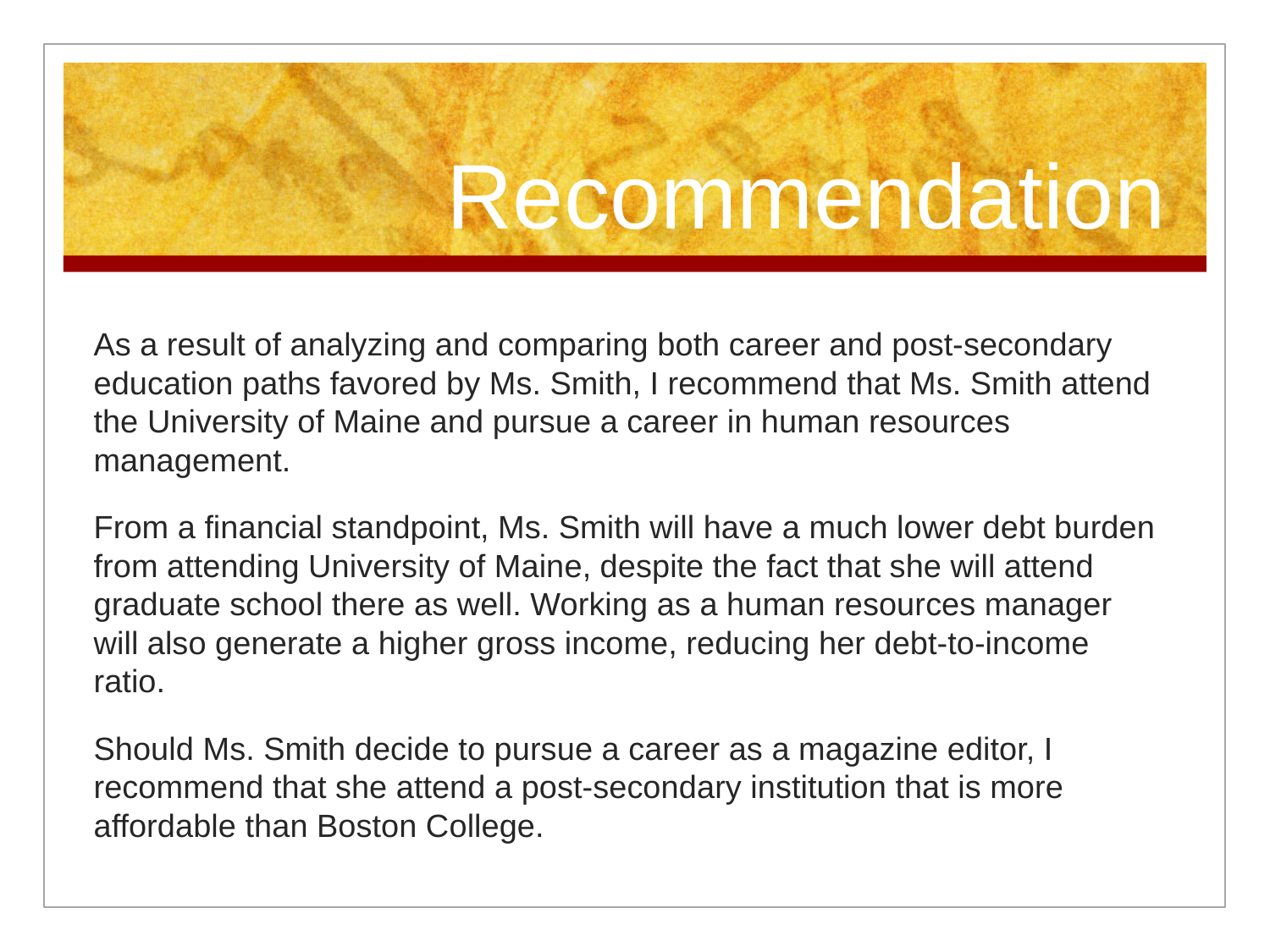

# Recommendation
		As a result of analyzing and comparing both career and post-secondary education paths favored by Ms. Smith, I recommend that Ms. Smith attend the University of Maine and pursue a career in human resources management.
		From a financial standpoint, Ms. Smith will have a much lower debt burden from attending University of Maine, despite the fact that she will attend graduate school there as well. Working as a human resources manager will also generate a higher gross income, reducing her debt-to-income ratio.
		Should Ms. Smith decide to pursue a career as a magazine editor, I recommend that she attend a post-secondary institution that is more affordable than Boston College.